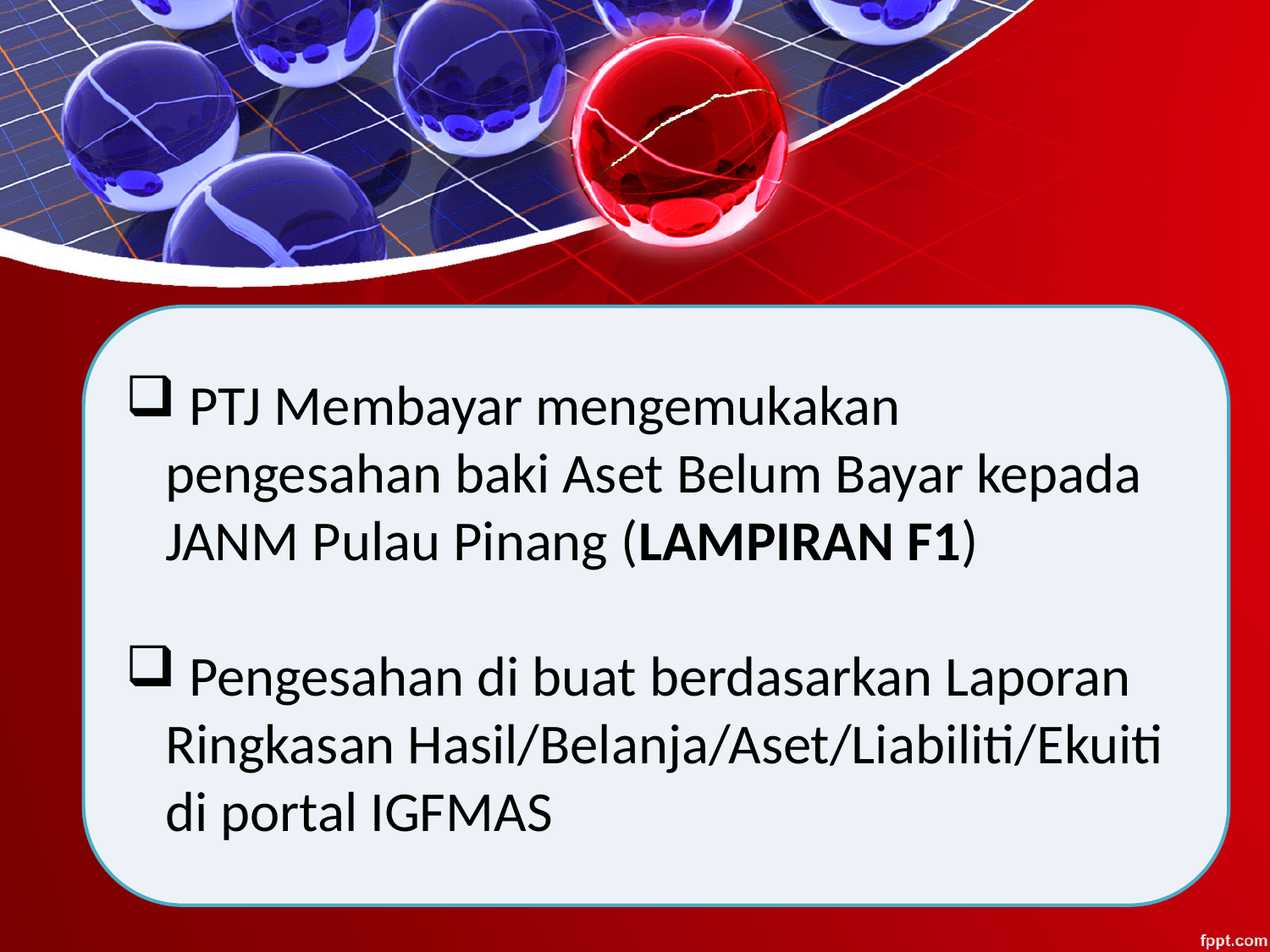

PTJ Membayar mengemukakan pengesahan baki Aset Belum Bayar kepada JANM Pulau Pinang (LAMPIRAN F1)
 Pengesahan di buat berdasarkan Laporan Ringkasan Hasil/Belanja/Aset/Liabiliti/Ekuiti di portal IGFMAS